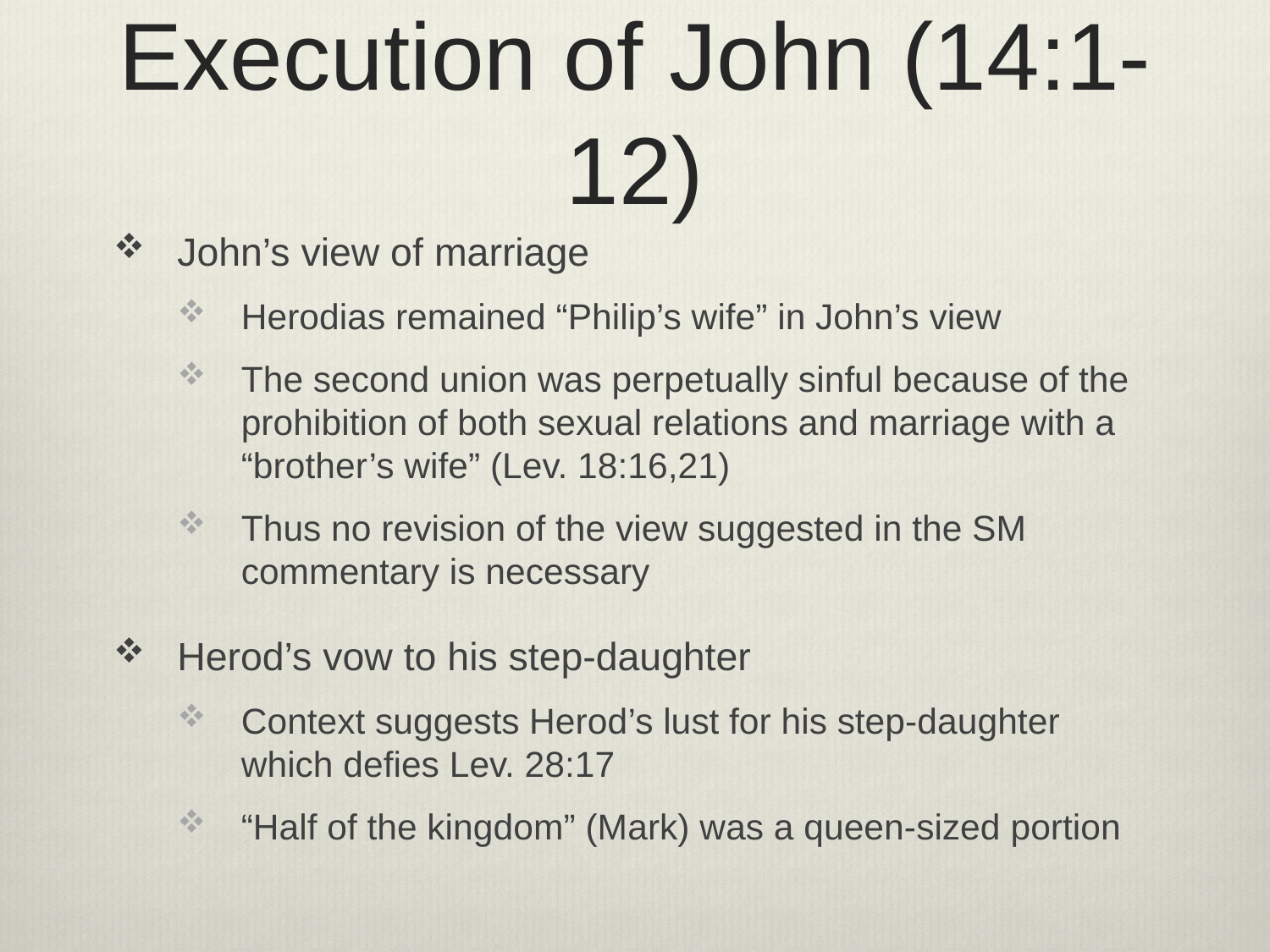

# Execution of John (14:1-12)
John’s view of marriage
Herodias remained “Philip’s wife” in John’s view
The second union was perpetually sinful because of the prohibition of both sexual relations and marriage with a “brother’s wife” (Lev. 18:16,21)
Thus no revision of the view suggested in the SM commentary is necessary
Herod’s vow to his step-daughter
Context suggests Herod’s lust for his step-daughter which defies Lev. 28:17
“Half of the kingdom” (Mark) was a queen-sized portion